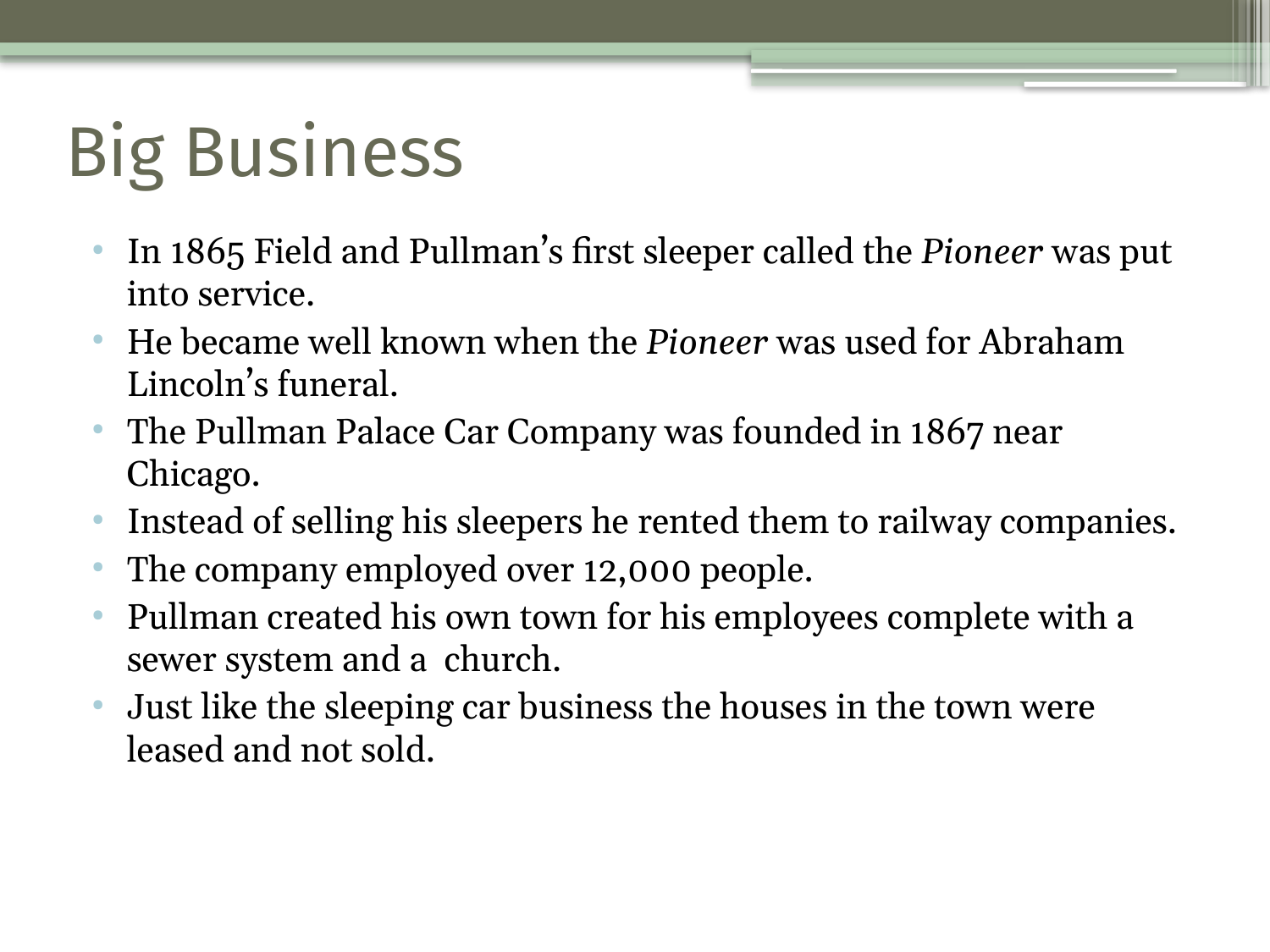

# Big Business
In 1865 Field and Pullman’s first sleeper called the Pioneer was put into service.
He became well known when the Pioneer was used for Abraham Lincoln’s funeral.
The Pullman Palace Car Company was founded in 1867 near Chicago.
Instead of selling his sleepers he rented them to railway companies.
The company employed over 12,000 people.
Pullman created his own town for his employees complete with a sewer system and a  church.
Just like the sleeping car business the houses in the town were leased and not sold.